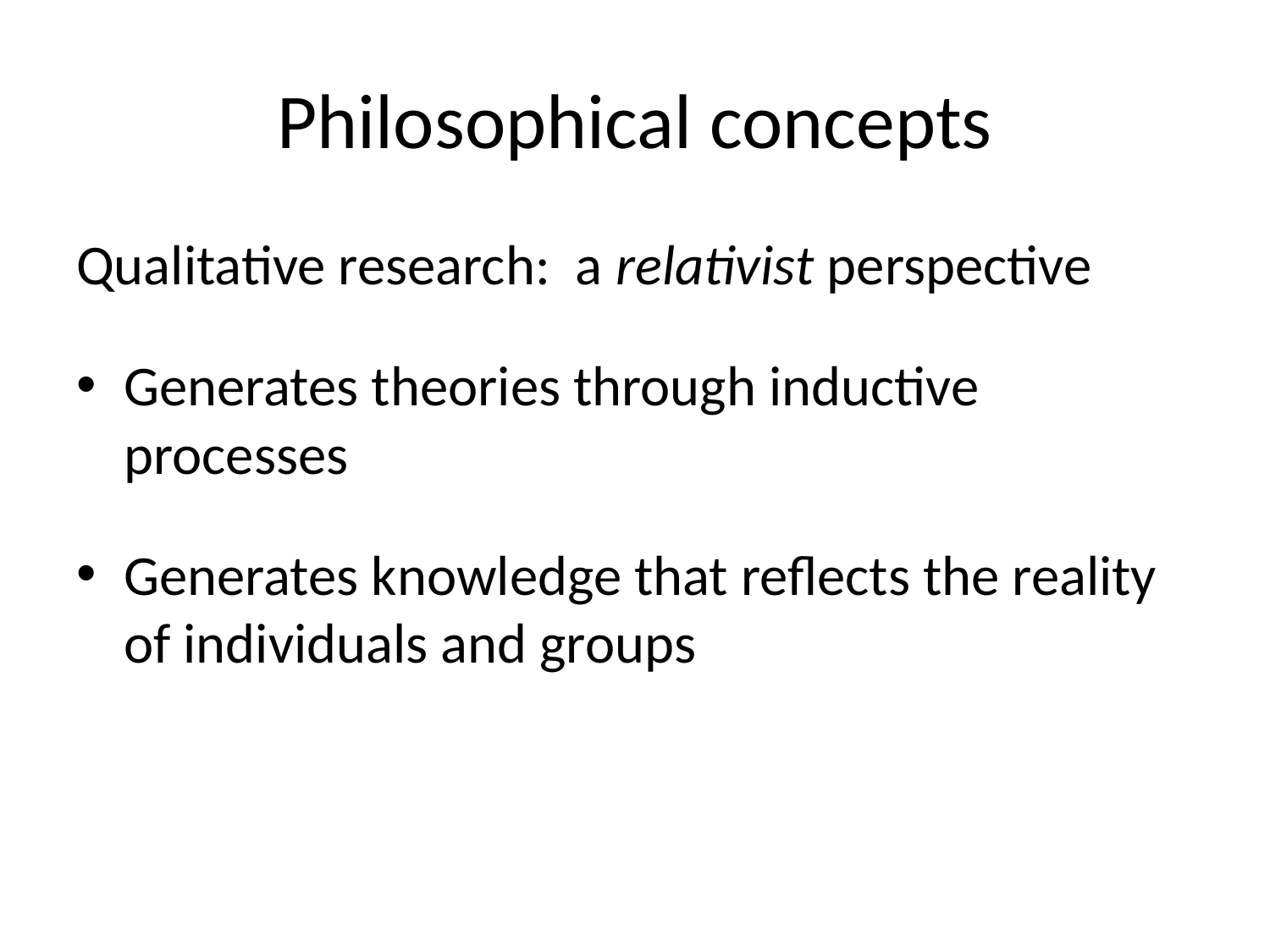

# Philosophical concepts
Qualitative research:  a relativist perspective
Generates theories through inductive processes
Generates knowledge that reflects the reality of individuals and groups